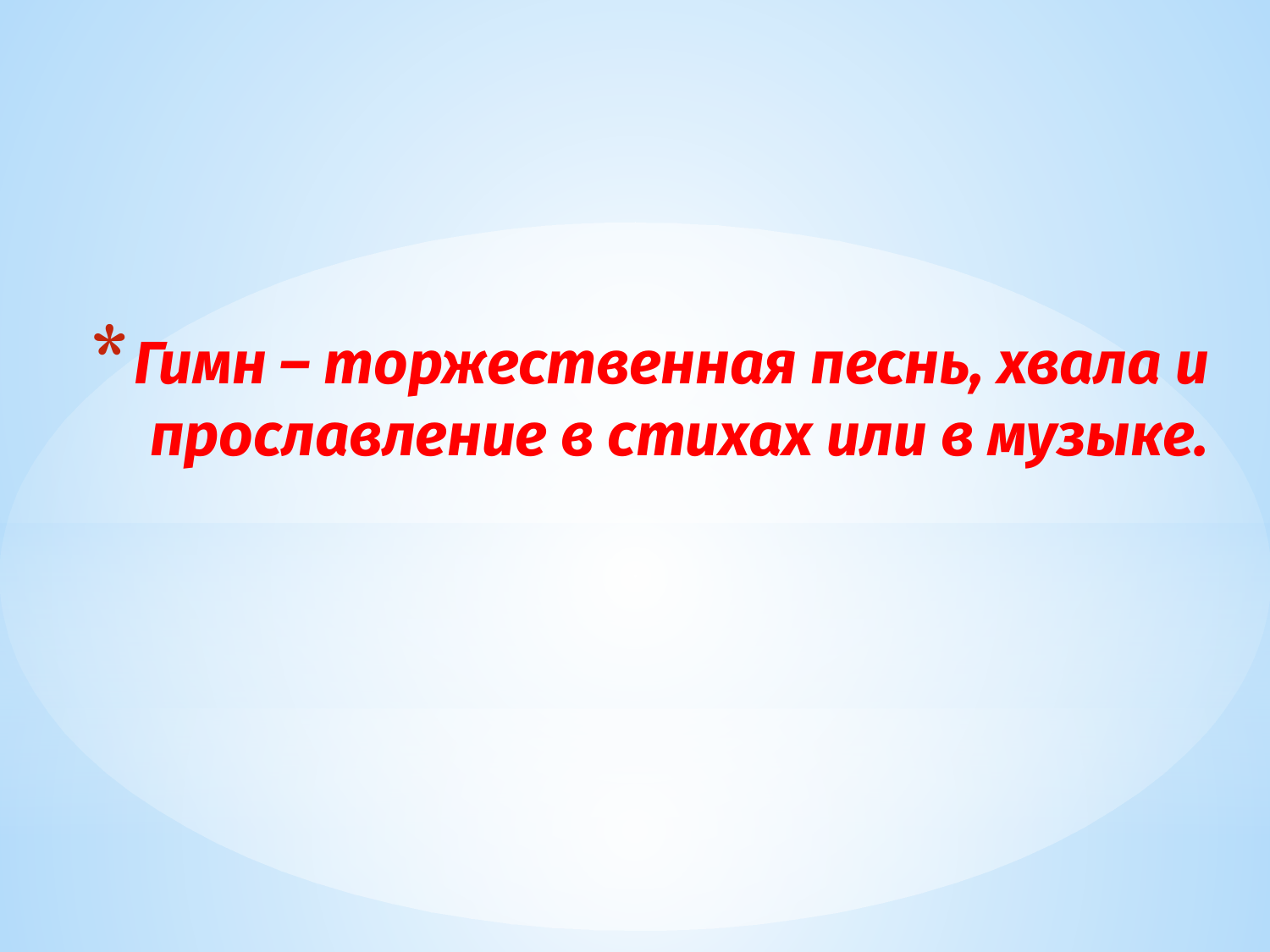

# Гимн – торжественная песнь, хвала и прославление в стихах или в музыке.